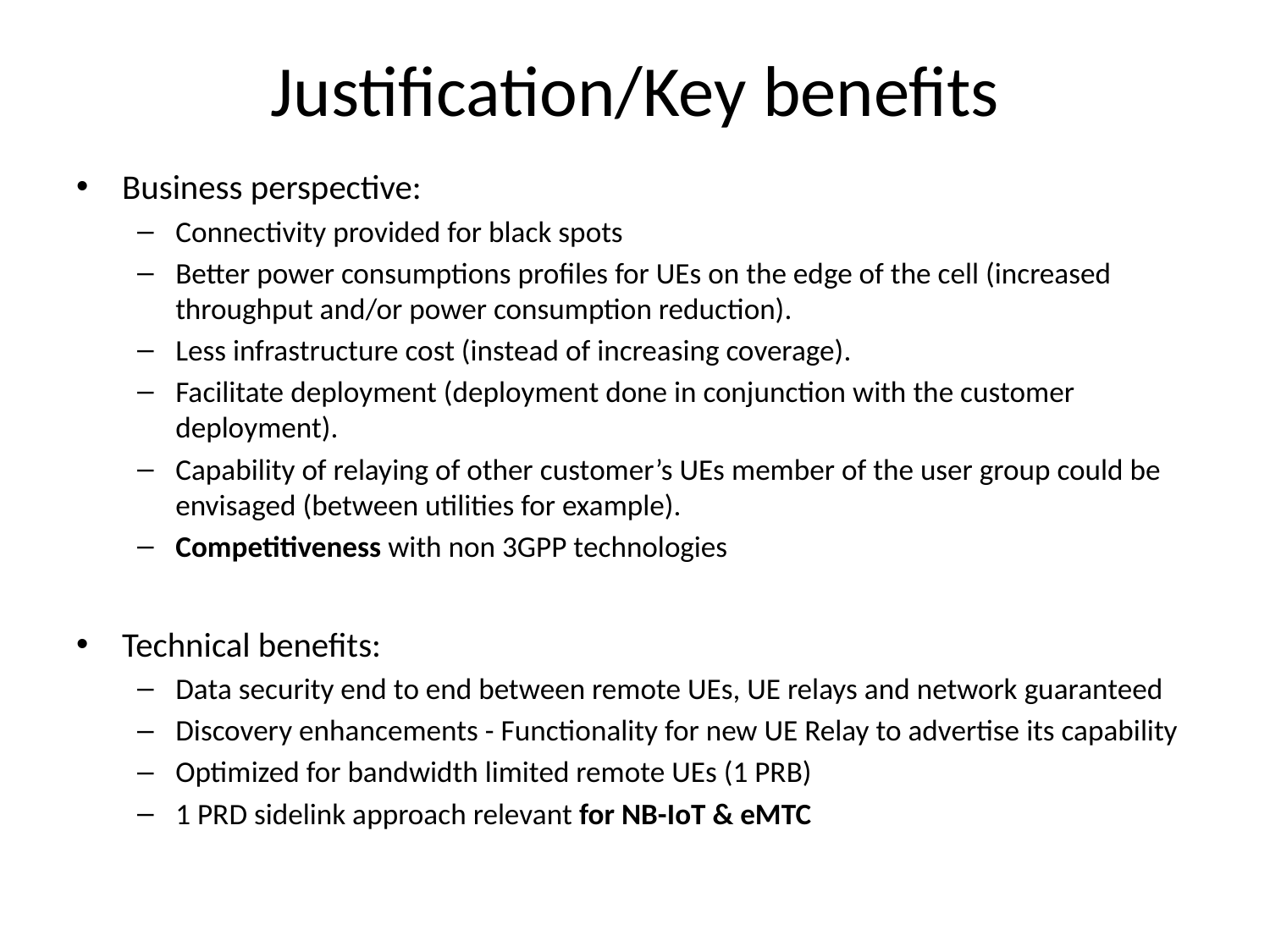

# Justification/Key benefits
Business perspective:
Connectivity provided for black spots
Better power consumptions profiles for UEs on the edge of the cell (increased throughput and/or power consumption reduction).
Less infrastructure cost (instead of increasing coverage).
Facilitate deployment (deployment done in conjunction with the customer deployment).
Capability of relaying of other customer’s UEs member of the user group could be envisaged (between utilities for example).
Competitiveness with non 3GPP technologies

Technical benefits:
Data security end to end between remote UEs, UE relays and network guaranteed
Discovery enhancements - Functionality for new UE Relay to advertise its capability
Optimized for bandwidth limited remote UEs (1 PRB)
1 PRD sidelink approach relevant for NB-IoT & eMTC